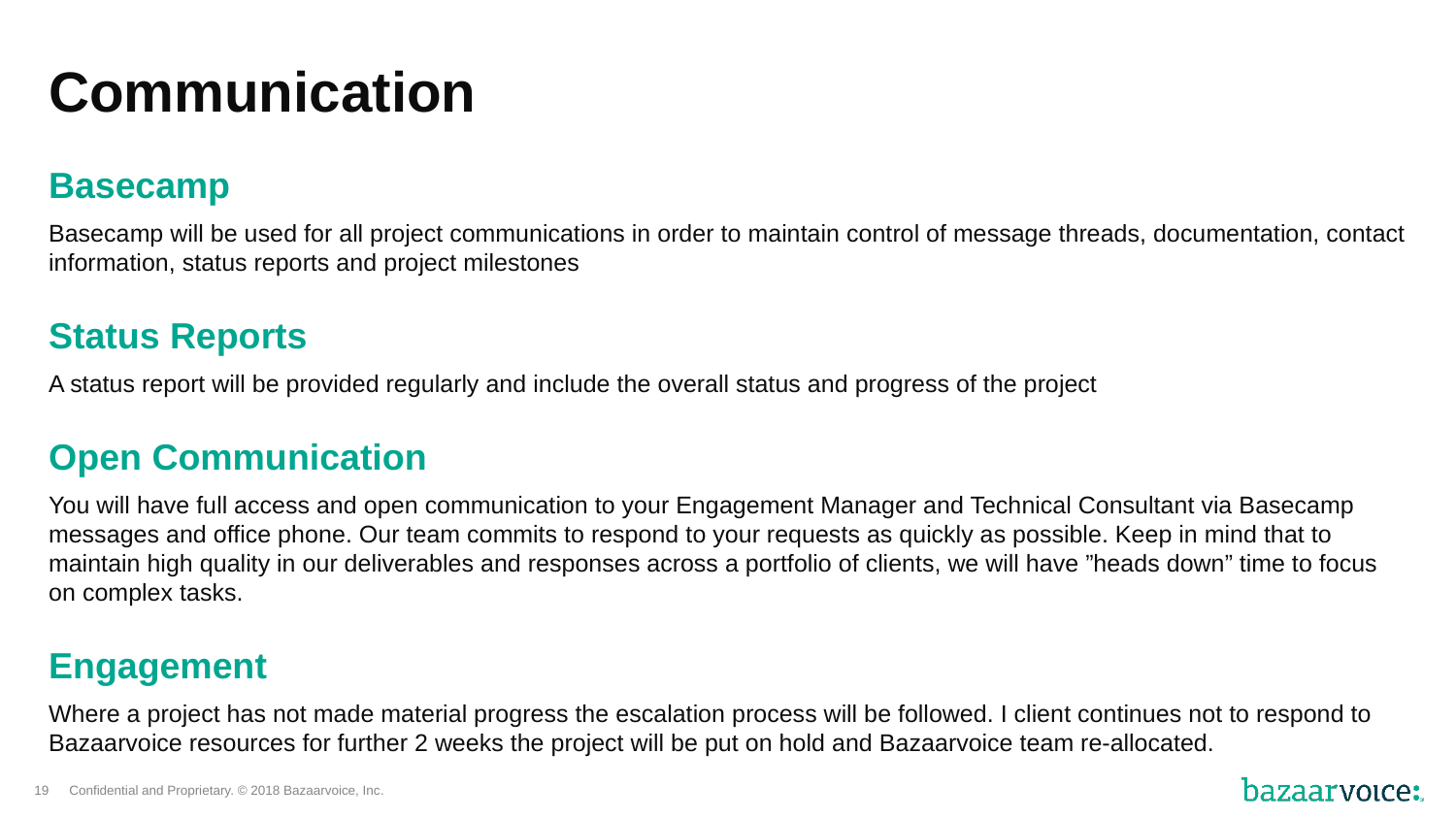

# Communication
Basecamp
Basecamp will be used for all project communications in order to maintain control of message threads, documentation, contact information, status reports and project milestones
Status Reports
A status report will be provided regularly and include the overall status and progress of the project
Open Communication
You will have full access and open communication to your Engagement Manager and Technical Consultant via Basecamp messages and office phone. Our team commits to respond to your requests as quickly as possible. Keep in mind that to maintain high quality in our deliverables and responses across a portfolio of clients, we will have ”heads down” time to focus on complex tasks.
Engagement
Where a project has not made material progress the escalation process will be followed. I client continues not to respond to Bazaarvoice resources for further 2 weeks the project will be put on hold and Bazaarvoice team re-allocated.